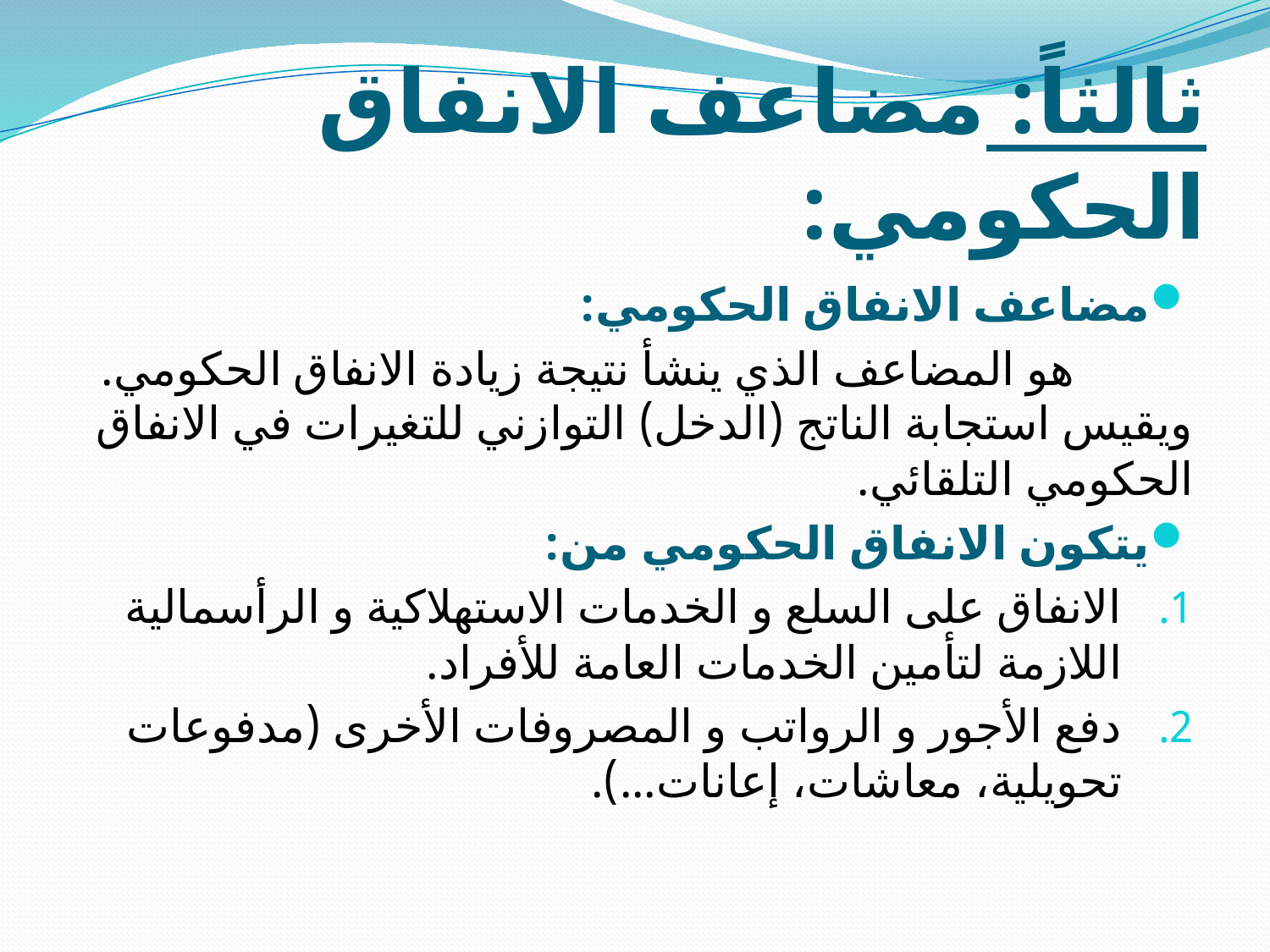

# ثالثاً: مضاعف الانفاق الحكومي:
مضاعف الانفاق الحكومي:
          هو المضاعف الذي ينشأ نتيجة زيادة الانفاق الحكومي. ويقيس استجابة الناتج (الدخل) التوازني للتغيرات في الانفاق الحكومي التلقائي.
يتكون الانفاق الحكومي من:
الانفاق على السلع و الخدمات الاستهلاكية و الرأسمالية اللازمة لتأمين الخدمات العامة للأفراد.
دفع الأجور و الرواتب و المصروفات الأخرى (مدفوعات تحويلية، معاشات، إعانات...).